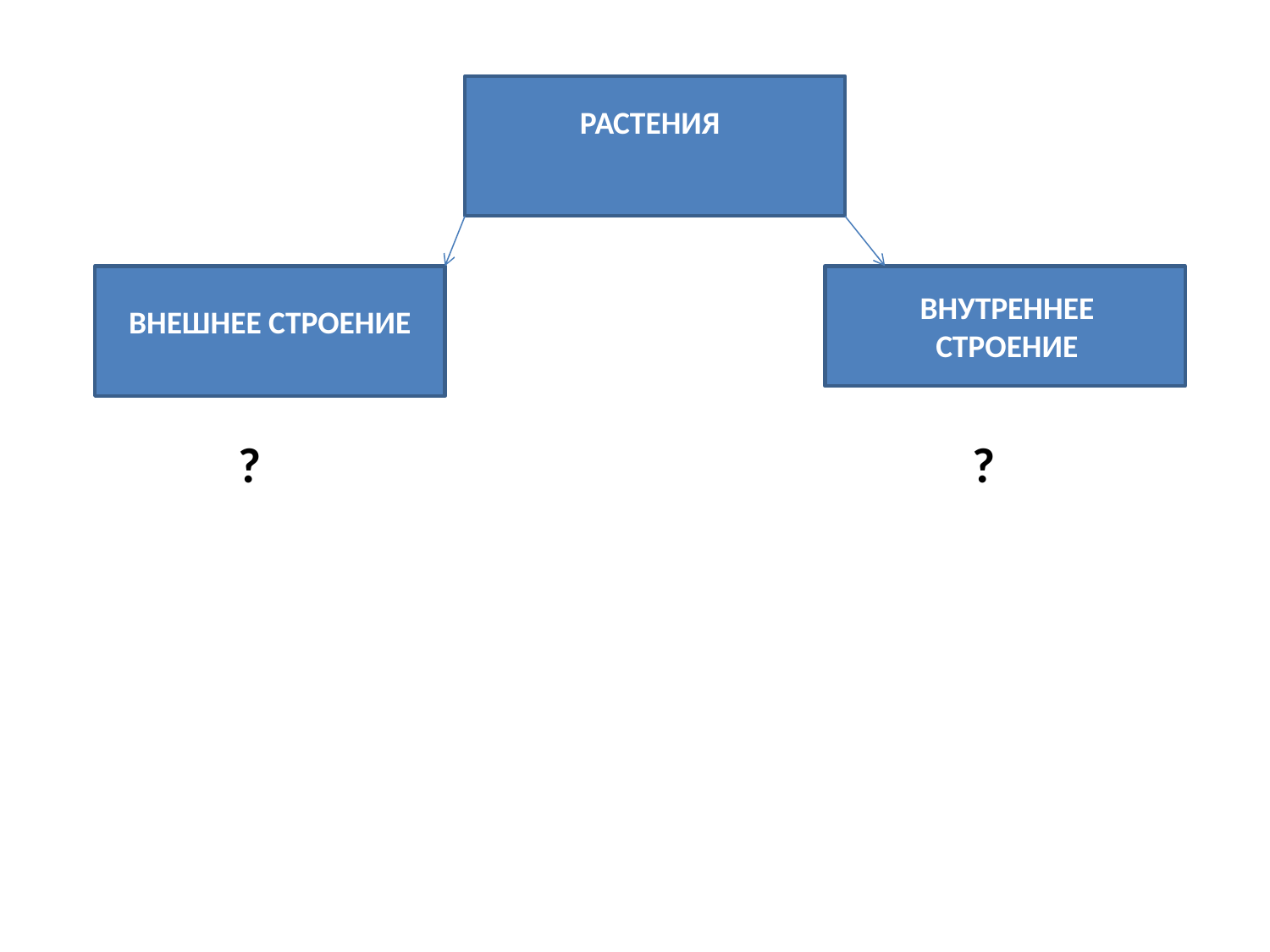

РАСТЕНИЯ

ВНУТРЕННЕЕ СТРОЕНИЕ
ВНЕШНЕЕ СТРОЕНИЕ
?
?